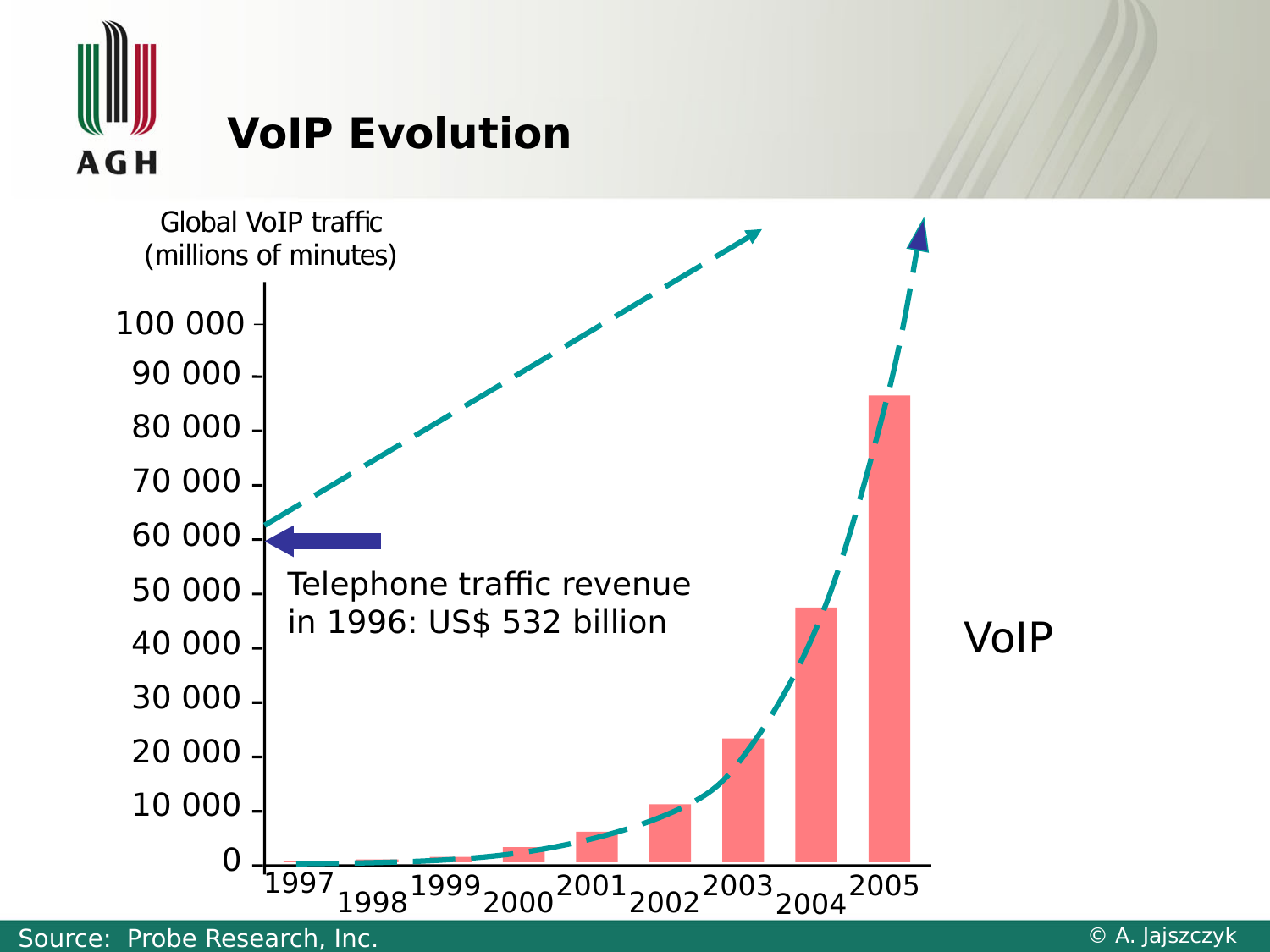

# VoIP Evolution
Global VoIP traffic
(millions of minutes)

100 000

90 000

80 000
70 000
60 000

Telephone traffic revenue in 1996: US$ 532 billion
50 000
VoIP
40 000
30 000

20 000
10 000
0
1997

1999
2001
2003
2005
1998
2000
2002
2004
Source:  Probe Research, Inc.